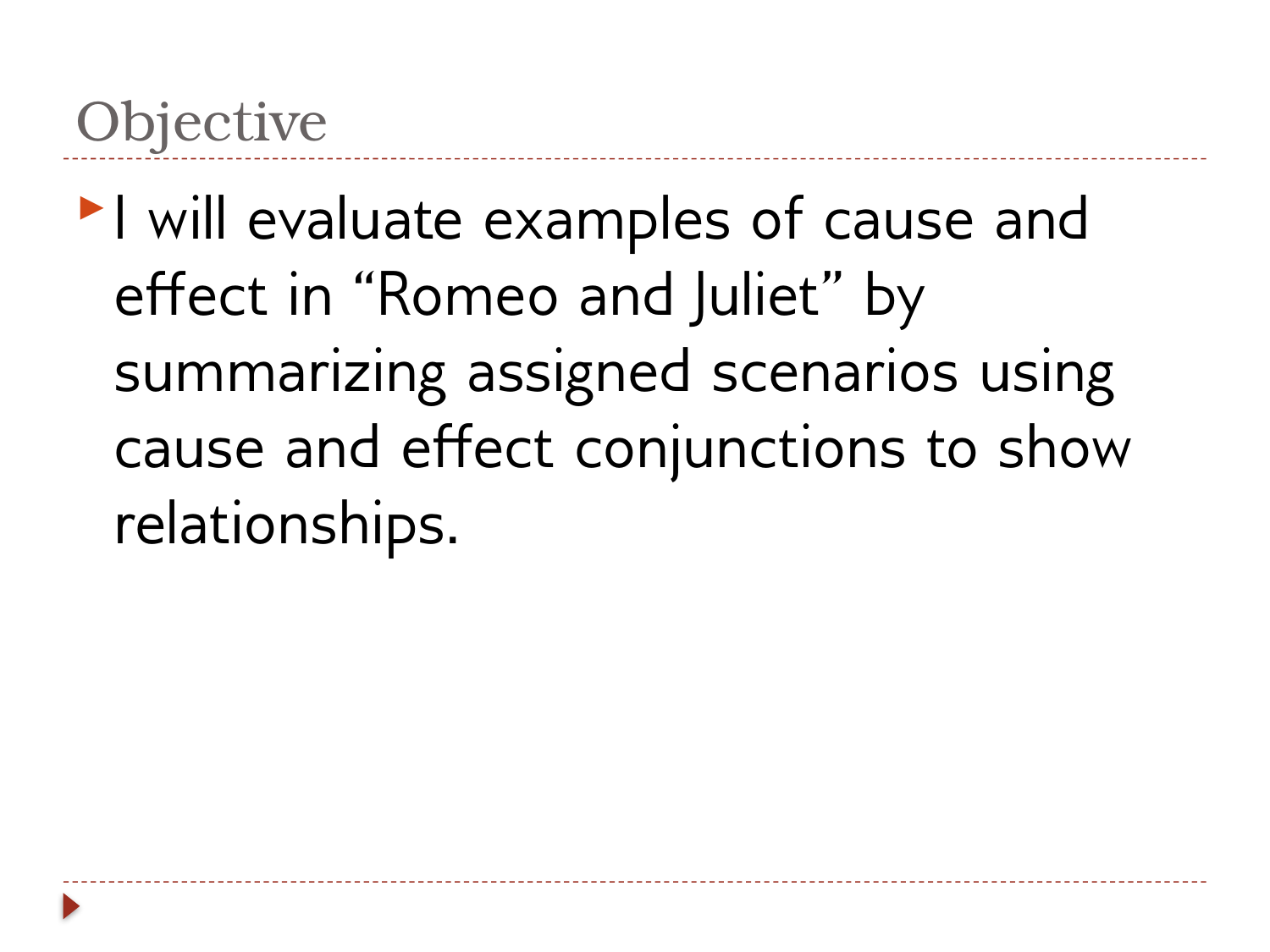

# Objective
I will evaluate examples of cause and effect in “Romeo and Juliet” by summarizing assigned scenarios using cause and effect conjunctions to show relationships.